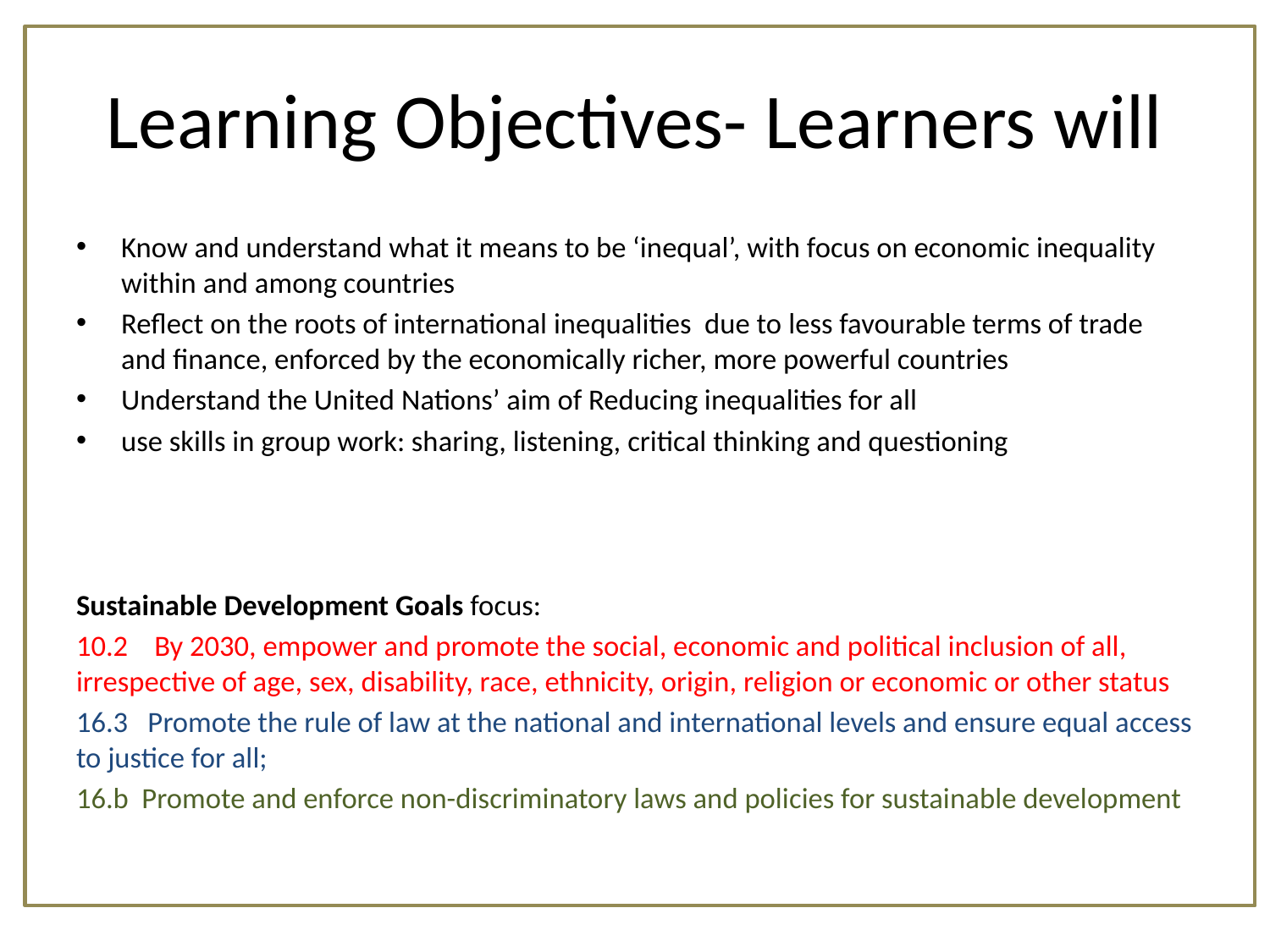

# Learning Objectives- Learners will
Know and understand what it means to be ‘inequal’, with focus on economic inequality within and among countries
Reflect on the roots of international inequalities  due to less favourable terms of trade and finance, enforced by the economically richer, more powerful countries
Understand the United Nations’ aim of Reducing inequalities for all
use skills in group work: sharing, listening, critical thinking and questioning

Sustainable Development Goals focus:
10.2    By 2030, empower and promote the social, economic and political inclusion of all, irrespective of age, sex, disability, race, ethnicity, origin, religion or economic or other status
16.3   Promote the rule of law at the national and international levels and ensure equal access to justice for all;
16.b  Promote and enforce non-discriminatory laws and policies for sustainable development